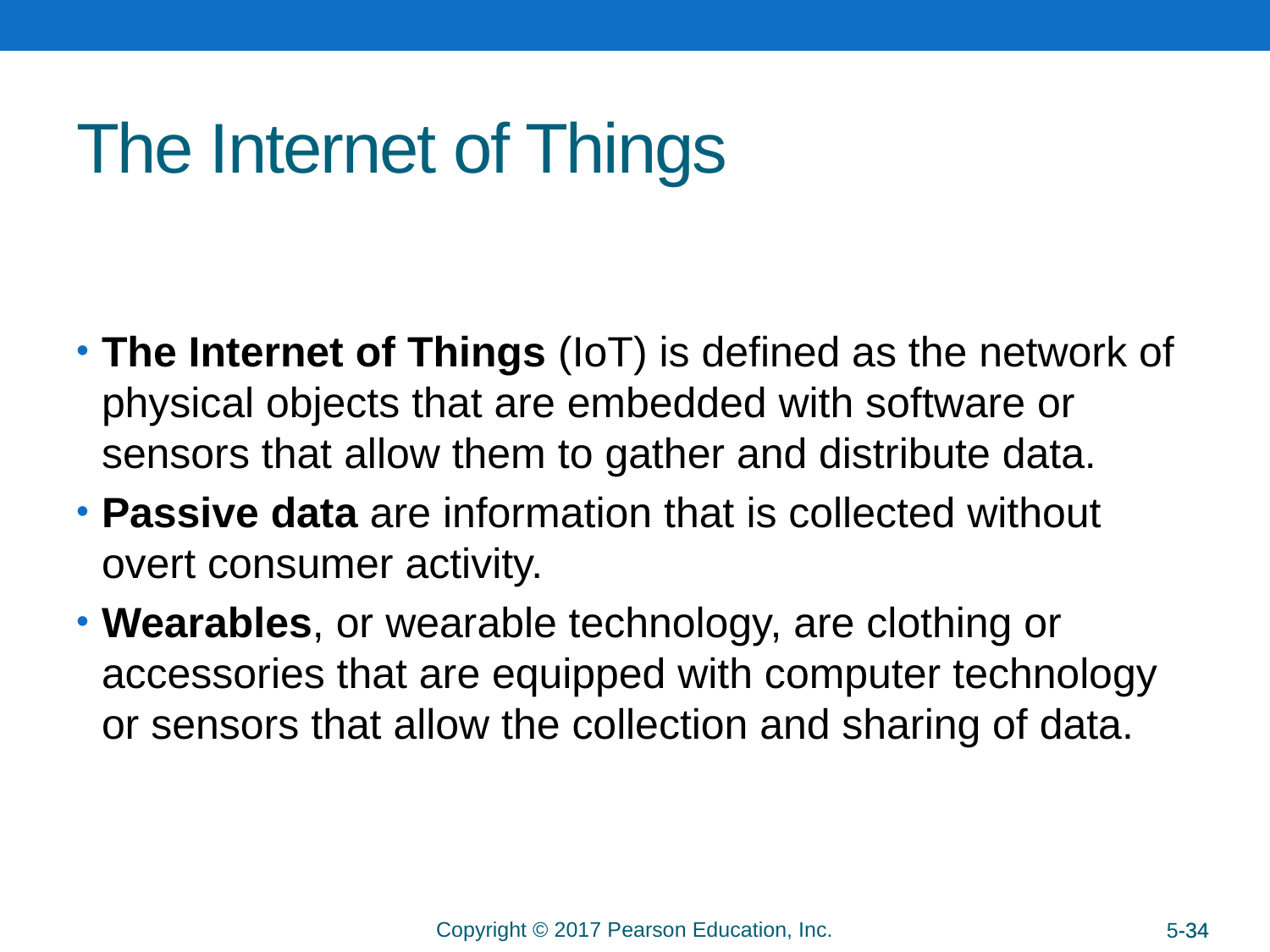

# The Internet of Things
The Internet of Things (IoT) is defined as the network of physical objects that are embedded with software or sensors that allow them to gather and distribute data.
Passive data are information that is collected without overt consumer activity.
Wearables, or wearable technology, are clothing or accessories that are equipped with computer technology or sensors that allow the collection and sharing of data.